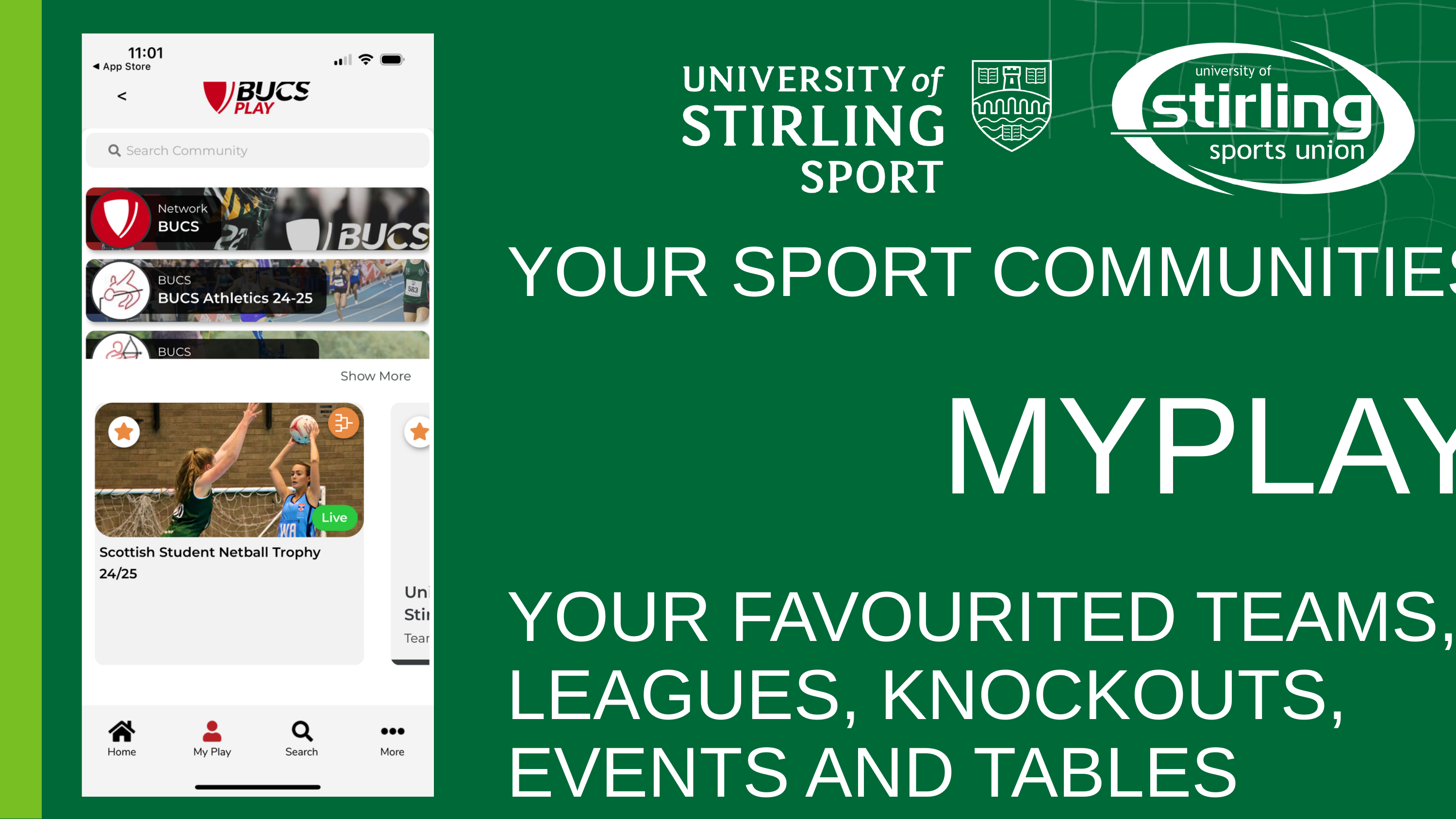

YOUR SPORT COMMUNITIES
MYPLAY
YOUR FAVOURITED TEAMS, LEAGUES, KNOCKOUTS, EVENTS AND TABLES